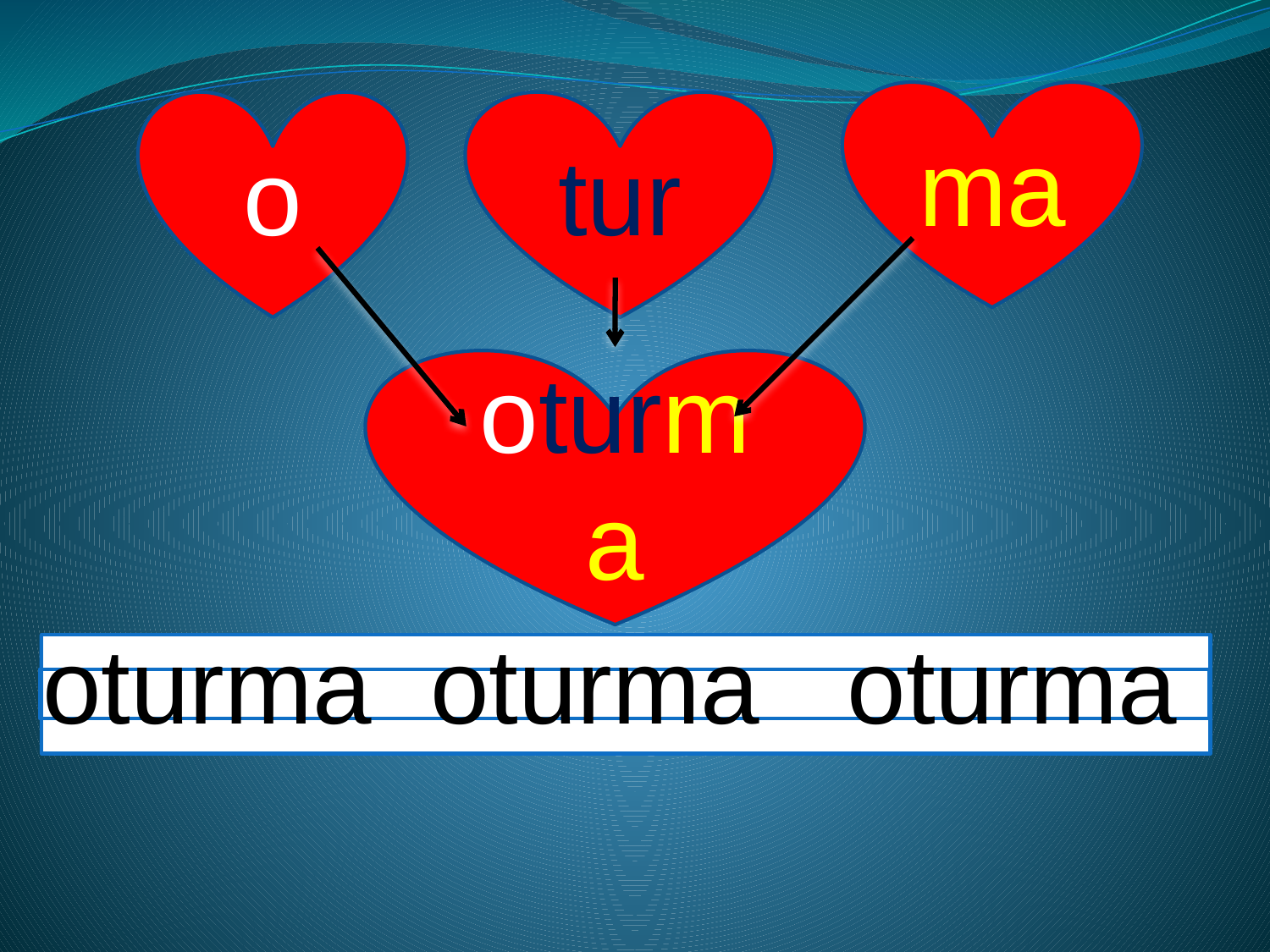

ma
o
tur

oturma

oturma  oturma   oturma